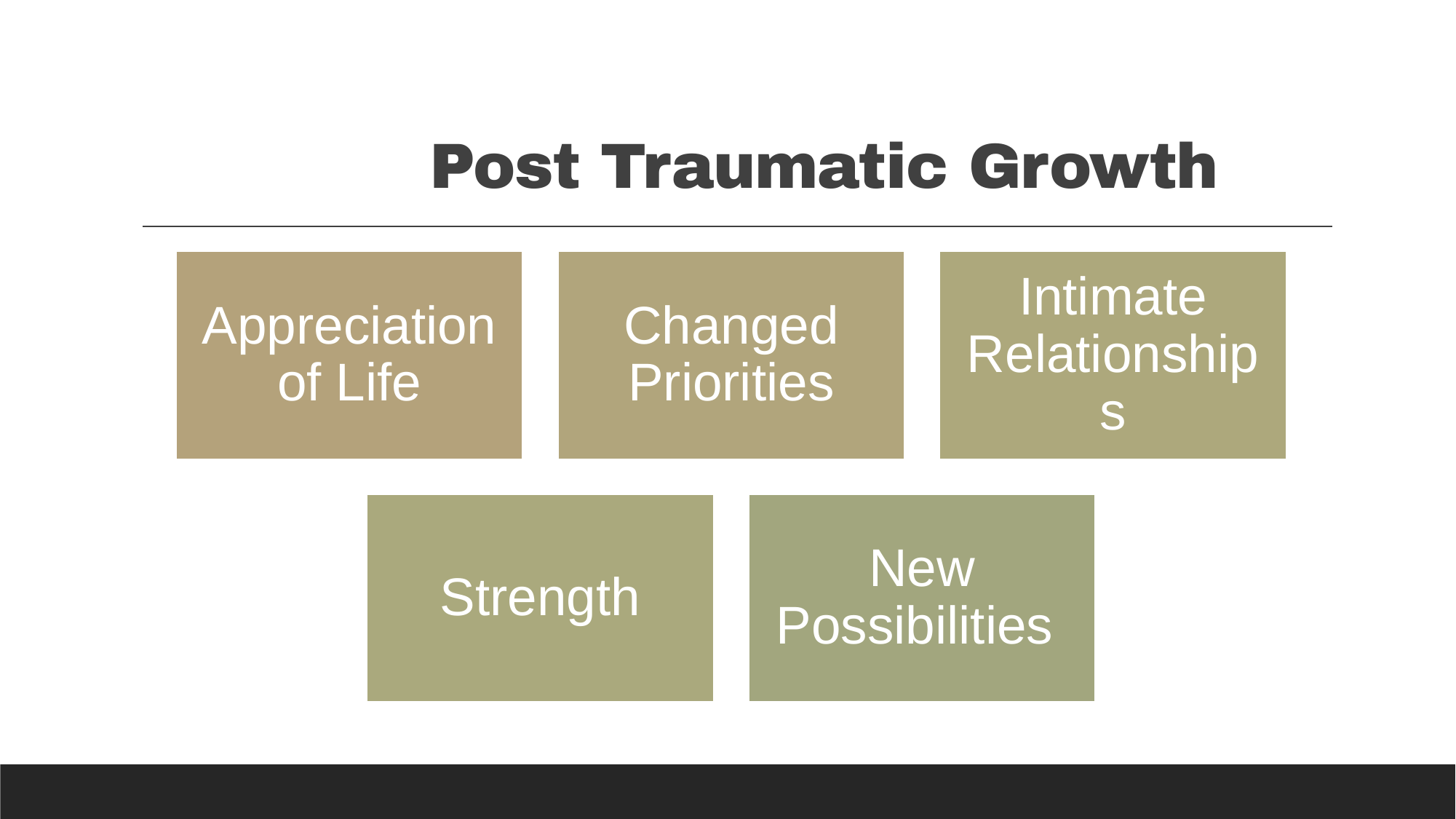

# Post Traumatic Growth
Appreciation of Life
Changed Priorities
Intimate Relationships
Strength
New Possibilities